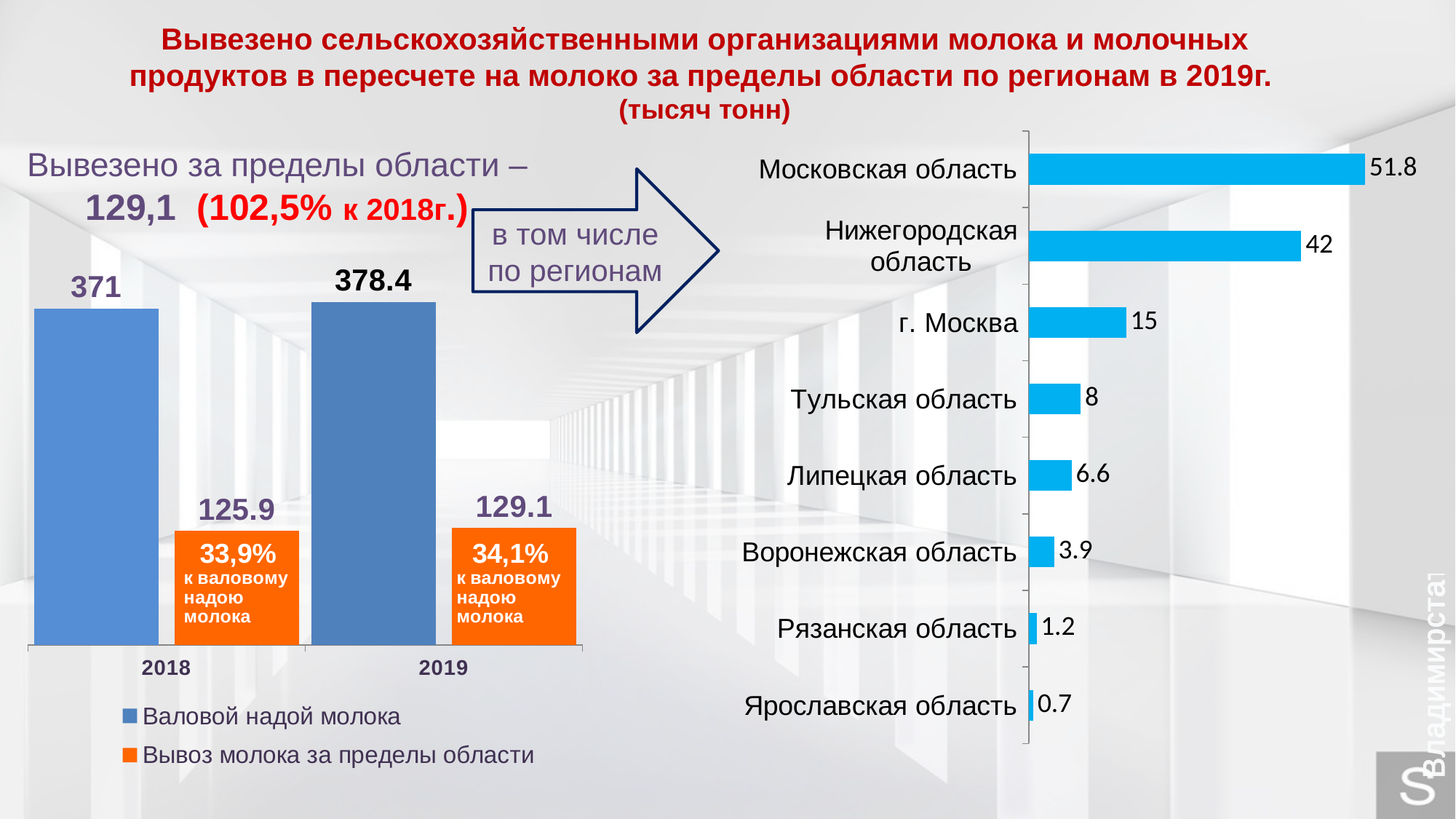

Вывезено сельскохозяйственными организациями молока и молочных продуктов в пересчете на молоко за пределы области по регионам в 2019г.
(тысяч тонн)

### Chart

| Category | Ряд 1 |
|---|---|
| Ярославская область | 0.7 |
| Рязанская область | 1.2 |
| Воронежская область | 3.9 |
| Липецкая область | 6.6 |
| Тульская область | 8.0 |
| г. Москва | 15.0 |
| Нижегородская область | 42.0 |
| Московская область | 51.8 |
Вывезено за пределы области – 129,1  (102,5% к 2018г.)
в том числе по регионам

### Chart

| Category | Валовой надой молока | Вывоз молока за пределы области |
|---|---|---|
| 2018 | 371.0 | 125.9 |
| 2019 | 378.4 | 129.1 |
Владимирстат